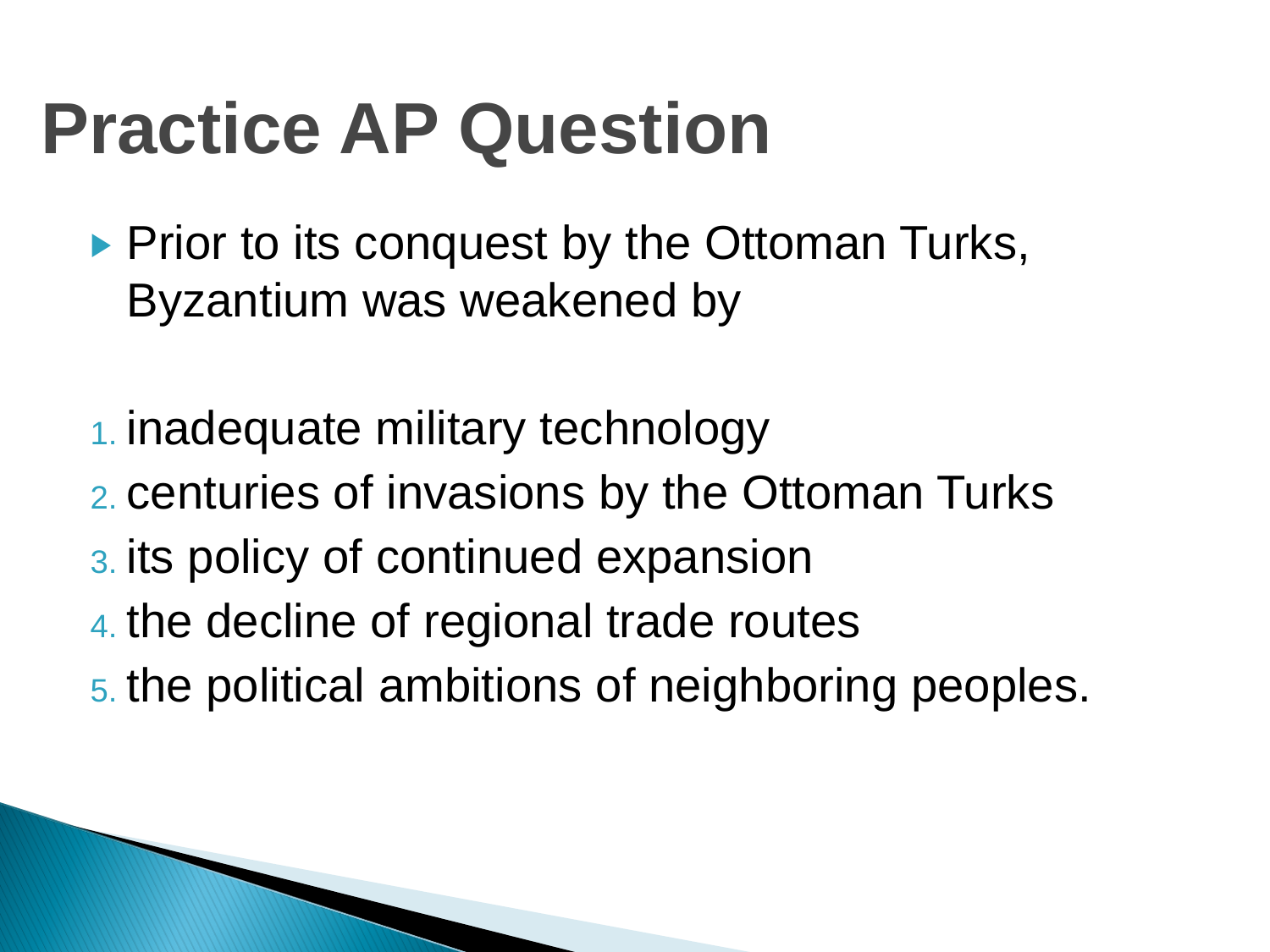

# Practice AP Question
Prior to its conquest by the Ottoman Turks, Byzantium was weakened by

inadequate military technology
centuries of invasions by the Ottoman Turks
its policy of continued expansion
the decline of regional trade routes
the political ambitions of neighboring peoples.